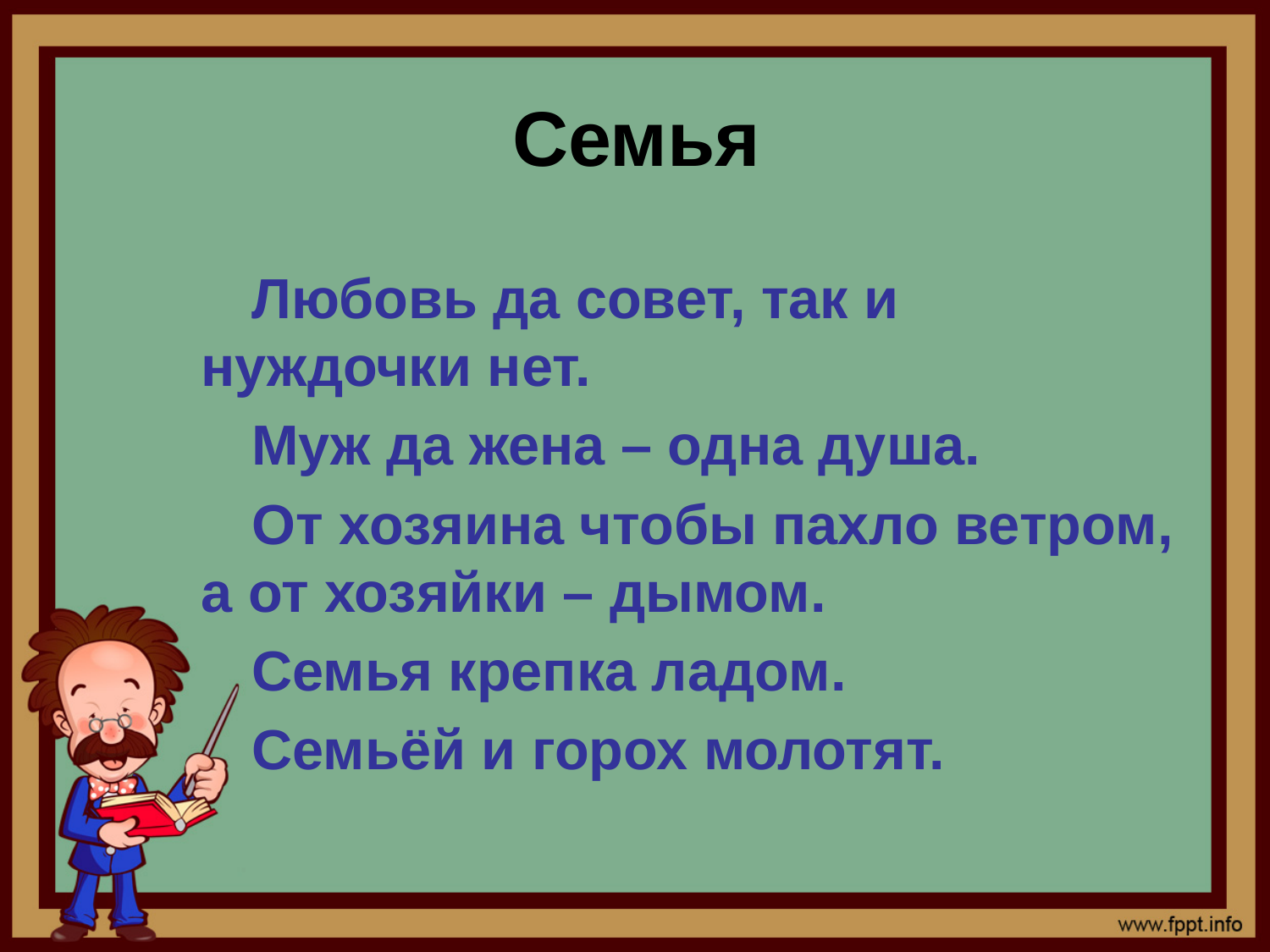

# Семья
Любовь да совет, так и нуждочки нет.
Муж да жена – одна душа.
От хозяина чтобы пахло ветром, а от хозяйки – дымом.
Семья крепка ладом.
Семьёй и горох молотят.